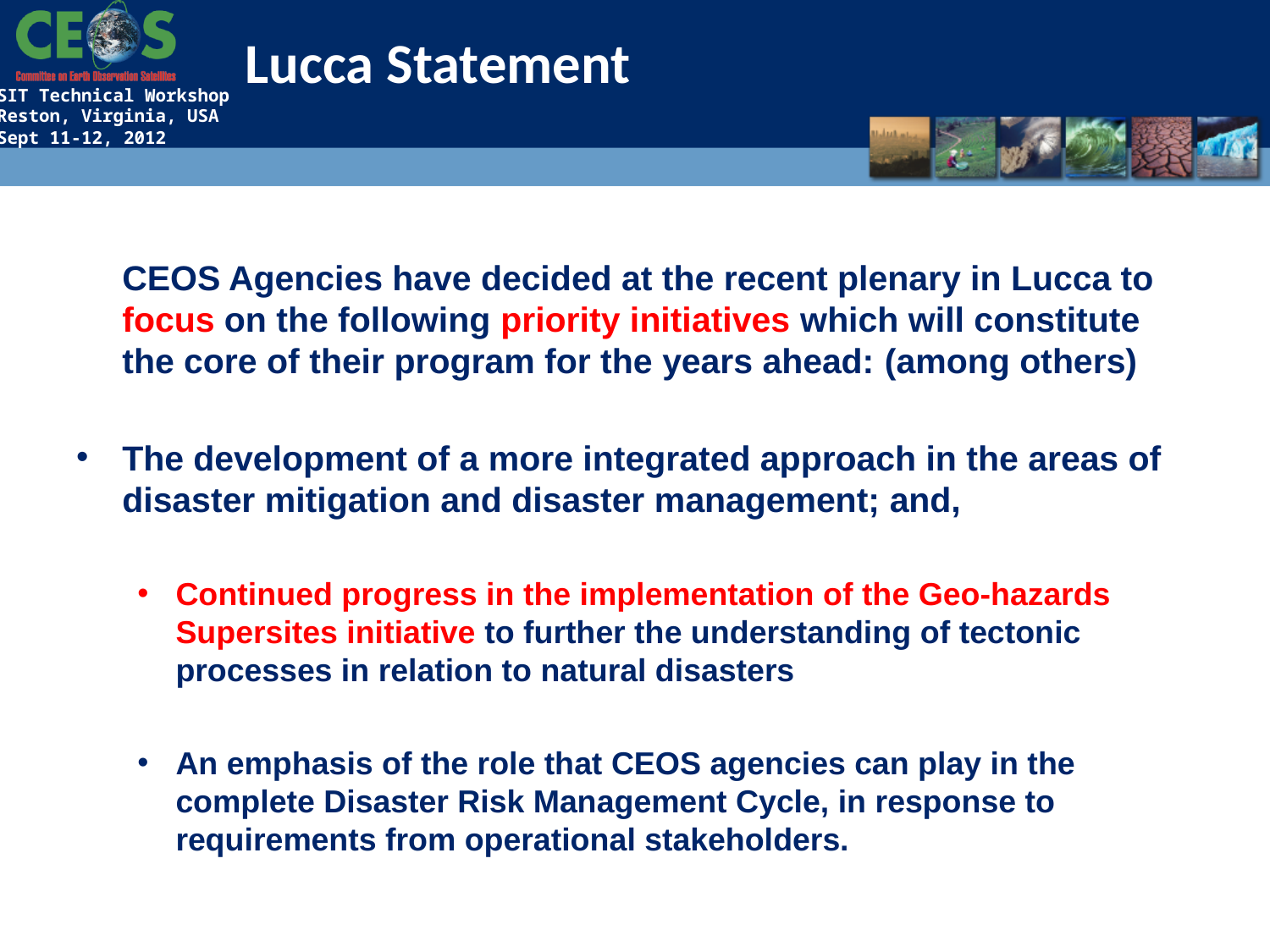

# Lucca Statement

	CEOS Agencies have decided at the recent plenary in Lucca to focus on the following priority initiatives which will constitute the core of their program for the years ahead: (among others)

The development of a more integrated approach in the areas of disaster mitigation and disaster management; and,

Continued progress in the implementation of the Geo-hazards Supersites initiative to further the understanding of tectonic processes in relation to natural disasters

An emphasis of the role that CEOS agencies can play in the complete Disaster Risk Management Cycle, in response to requirements from operational stakeholders.